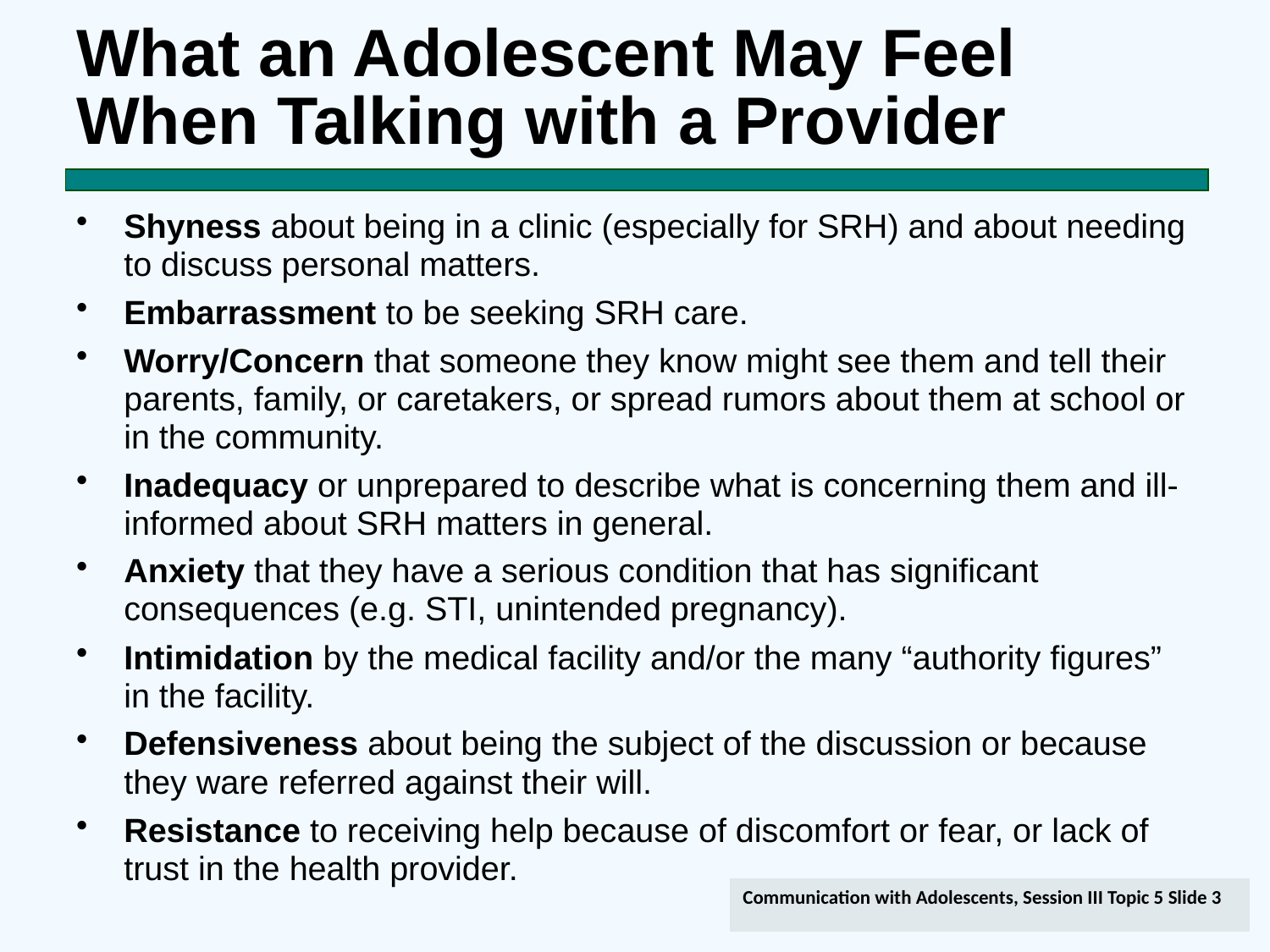

# What an Adolescent May Feel When Talking with a Provider
Shyness about being in a clinic (especially for SRH) and about needing to discuss personal matters.
Embarrassment to be seeking SRH care.
Worry/Concern that someone they know might see them and tell their parents, family, or caretakers, or spread rumors about them at school or in the community.
Inadequacy or unprepared to describe what is concerning them and ill-informed about SRH matters in general.
Anxiety that they have a serious condition that has significant consequences (e.g. STI, unintended pregnancy).
Intimidation by the medical facility and/or the many “authority figures” in the facility.
Defensiveness about being the subject of the discussion or because they ware referred against their will.
Resistance to receiving help because of discomfort or fear, or lack of trust in the health provider.

o	Fear of being mistreated, judged, or turned away by clinic staff.
Communication with Adolescents, Session III Topic 5 Slide 3